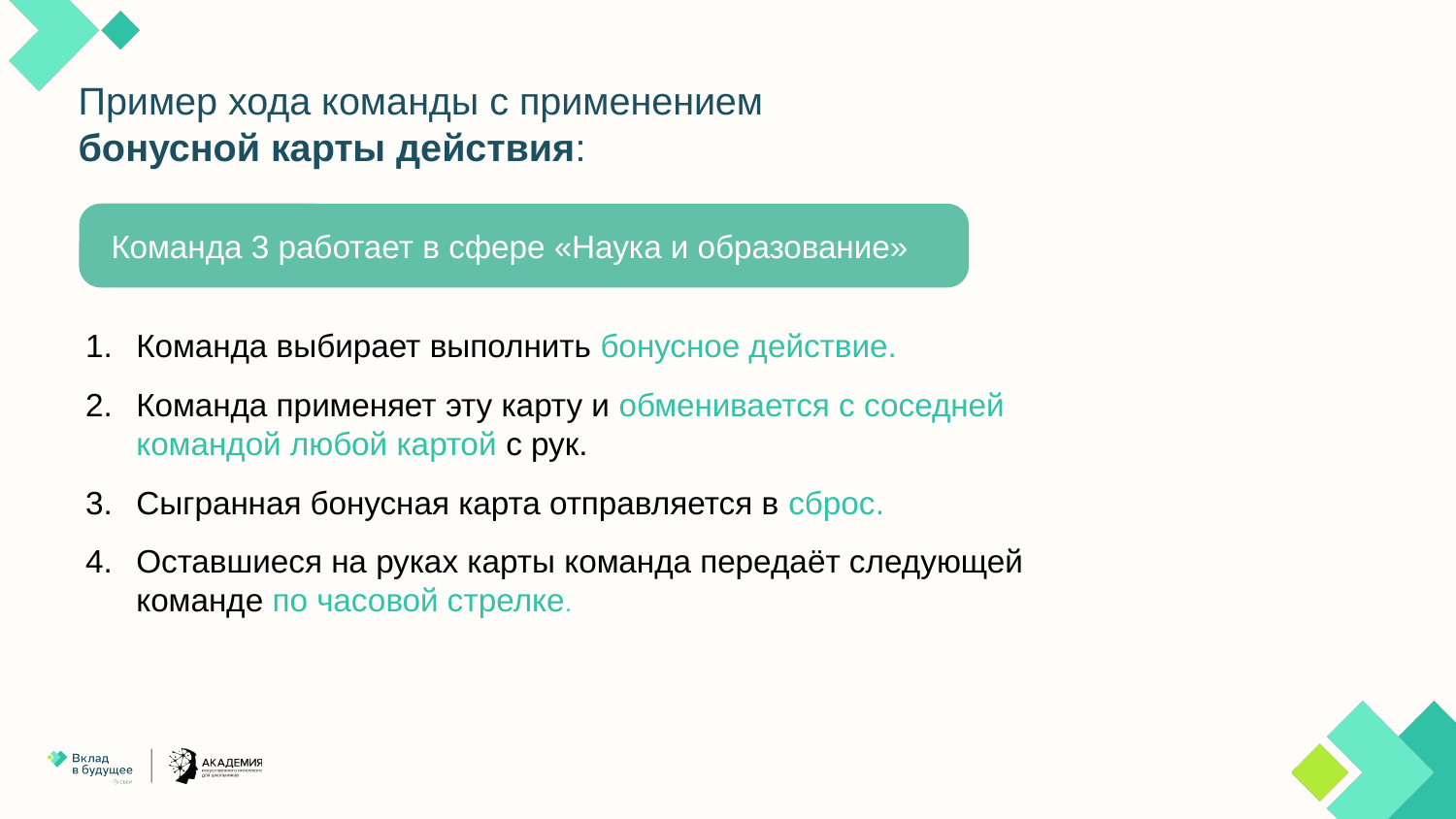

Пример хода команды с применением бонусной карты действия:

Команда 3 работает в сфере «Наука и образование»
Команда выбирает выполнить бонусное действие.
Команда применяет эту карту и обменивается с соседней командой любой картой с рук.
Сыгранная бонусная карта отправляется в сброс.
Оставшиеся на руках карты команда передаёт следующей команде по часовой стрелке.